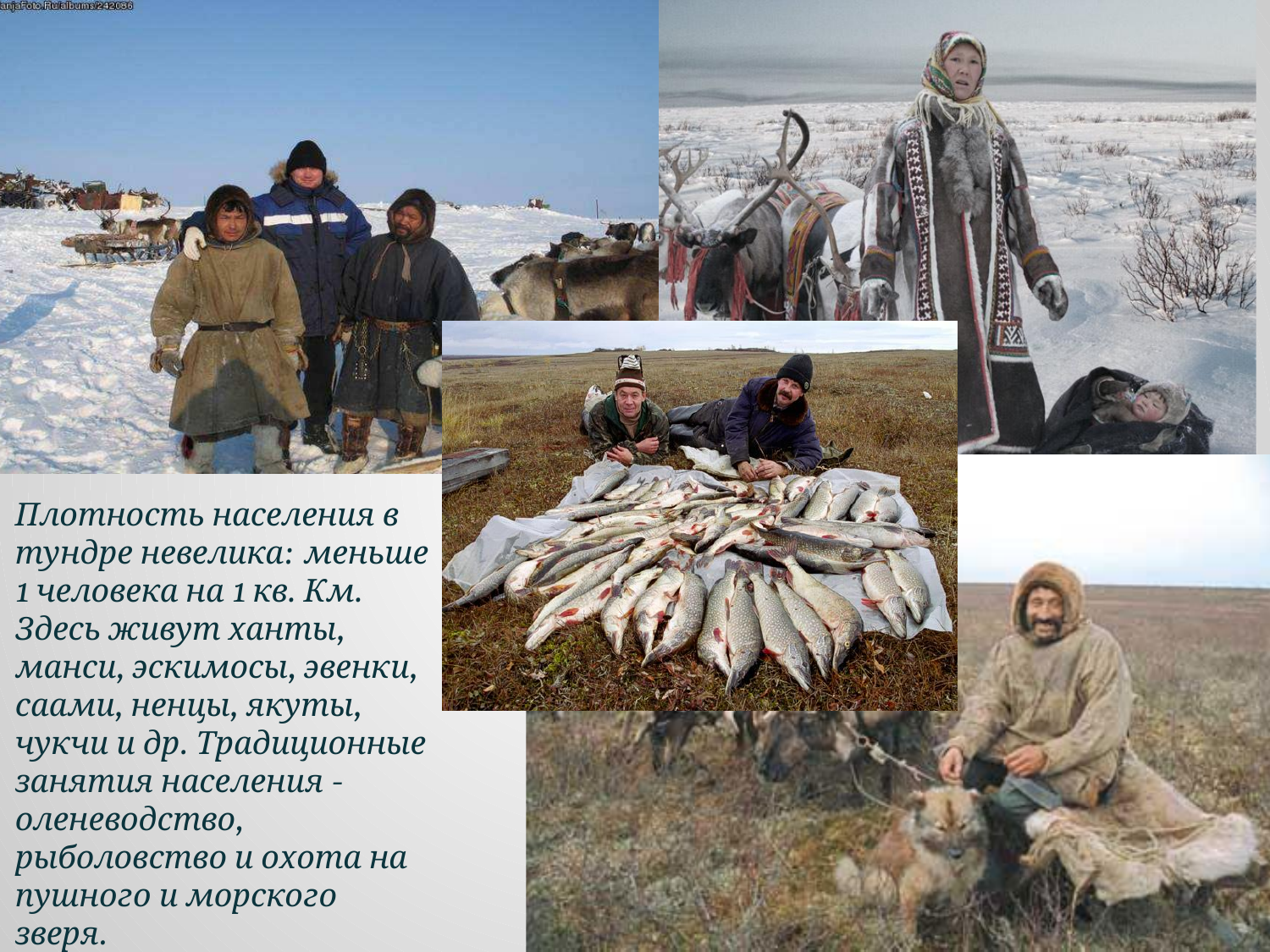

Плотность населения в тундре невелика: меньше 1 человека на 1 кв. Км. Здесь живут ханты, манси, эскимосы, эвенки, саами, ненцы, якуты, чукчи и др. Традиционные занятия населения - оленеводство, рыболовство и охота на пушного и морского зверя.